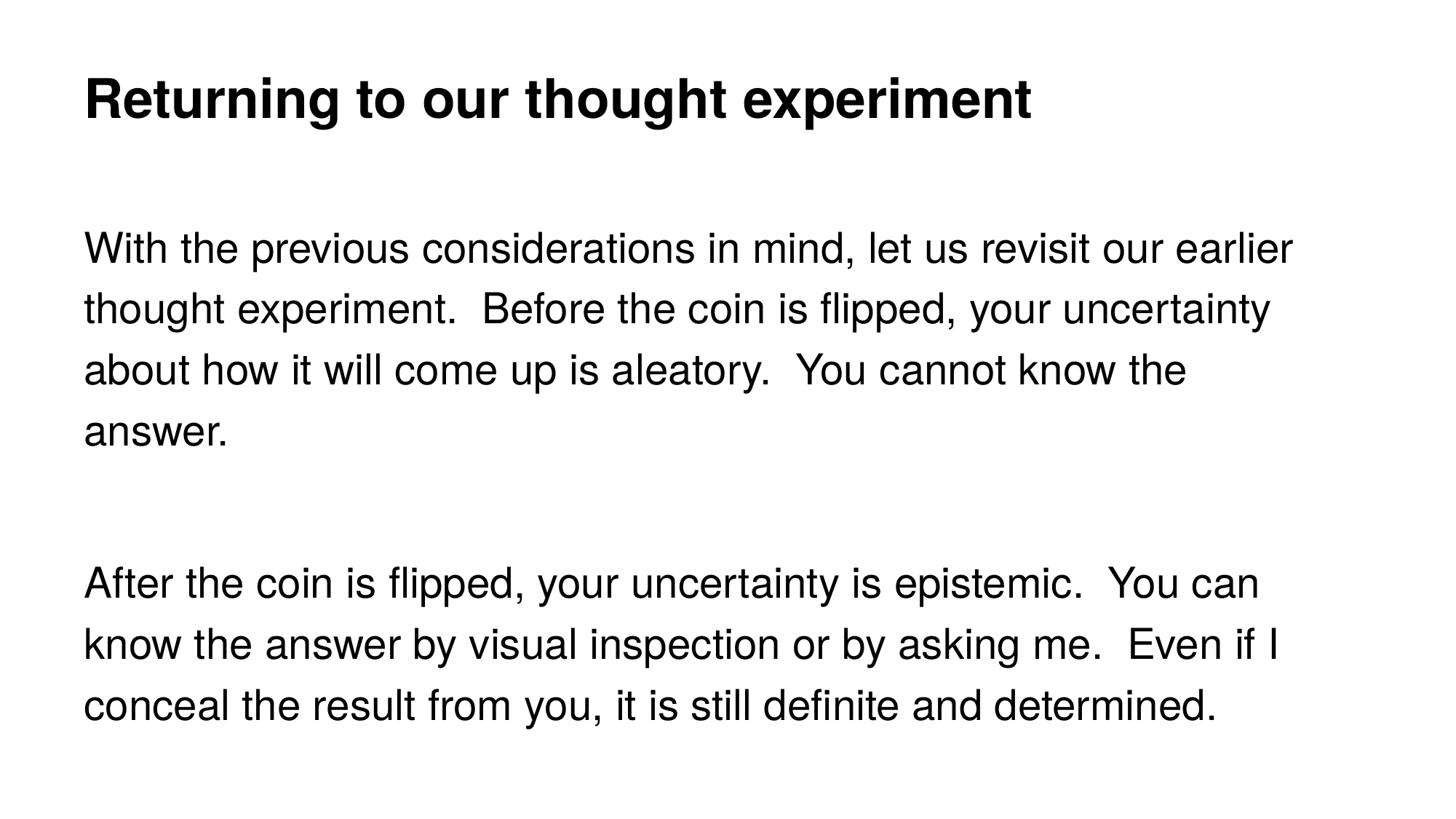

# Returning to our thought experiment
With the previous considerations in mind, let us revisit our earlier thought experiment.  Before the coin is flipped, your uncertainty about how it will come up is aleatory.  You cannot know the answer.

After the coin is flipped, your uncertainty is epistemic.  You can know the answer by visual inspection or by asking me.  Even if I conceal the result from you, it is still definite and determined.